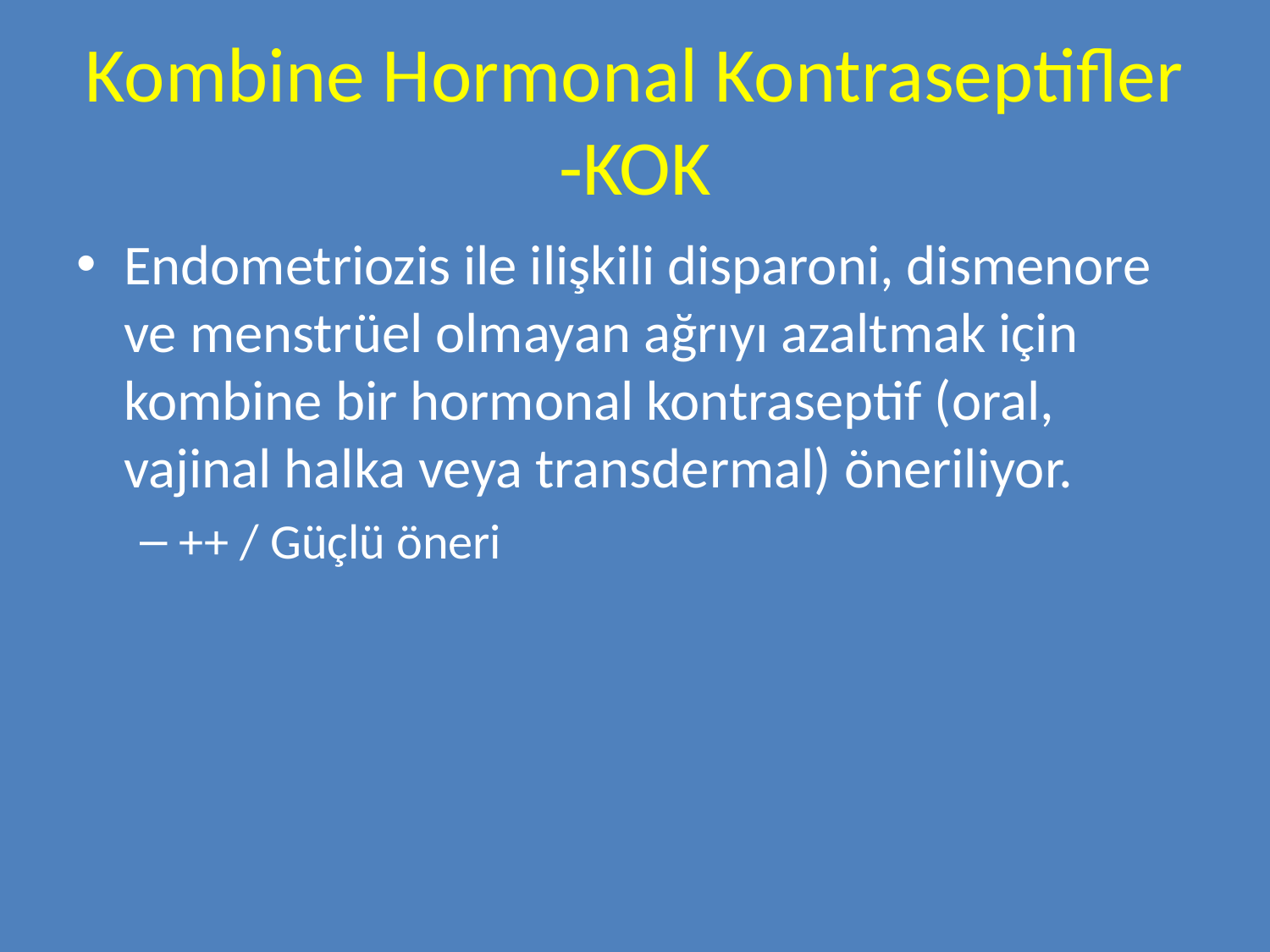

# Kombine Hormonal Kontraseptifler -KOK
Endometriozis ile ilişkili disparoni, dismenore ve menstrüel olmayan ağrıyı azaltmak için kombine bir hormonal kontraseptif (oral, vajinal halka veya transdermal) öneriliyor.
++ / Güçlü öneri